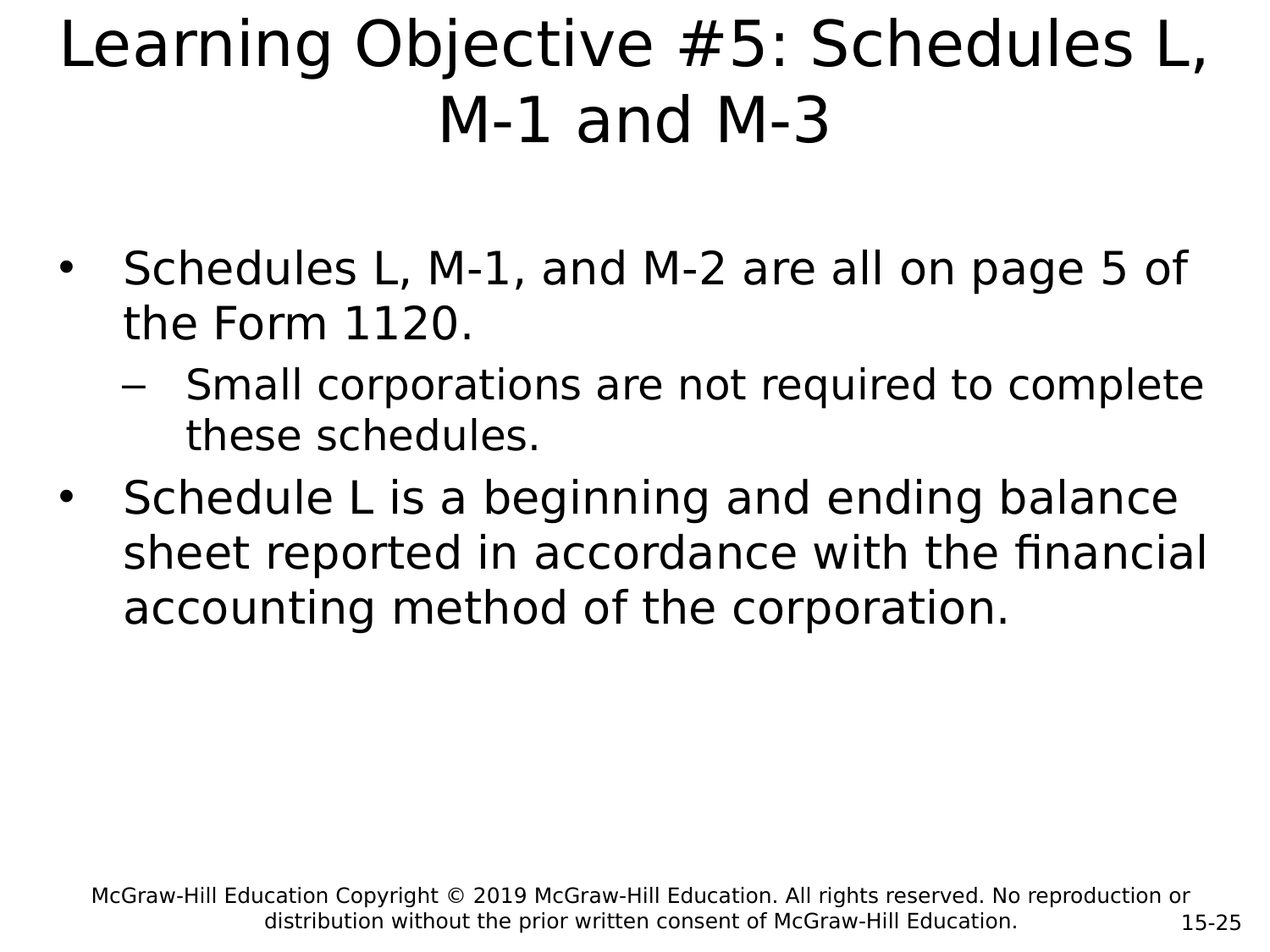

# Learning Objective #5: Schedules L, M-1 and M-3
Schedules L, M-1, and M-2 are all on page 5 of the Form 1120.
Small corporations are not required to complete these schedules.
Schedule L is a beginning and ending balance sheet reported in accordance with the financial accounting method of the corporation.
McGraw-Hill Education Copyright © 2019 McGraw-Hill Education. All rights reserved. No reproduction or distribution without the prior written consent of McGraw-Hill Education.
15-25